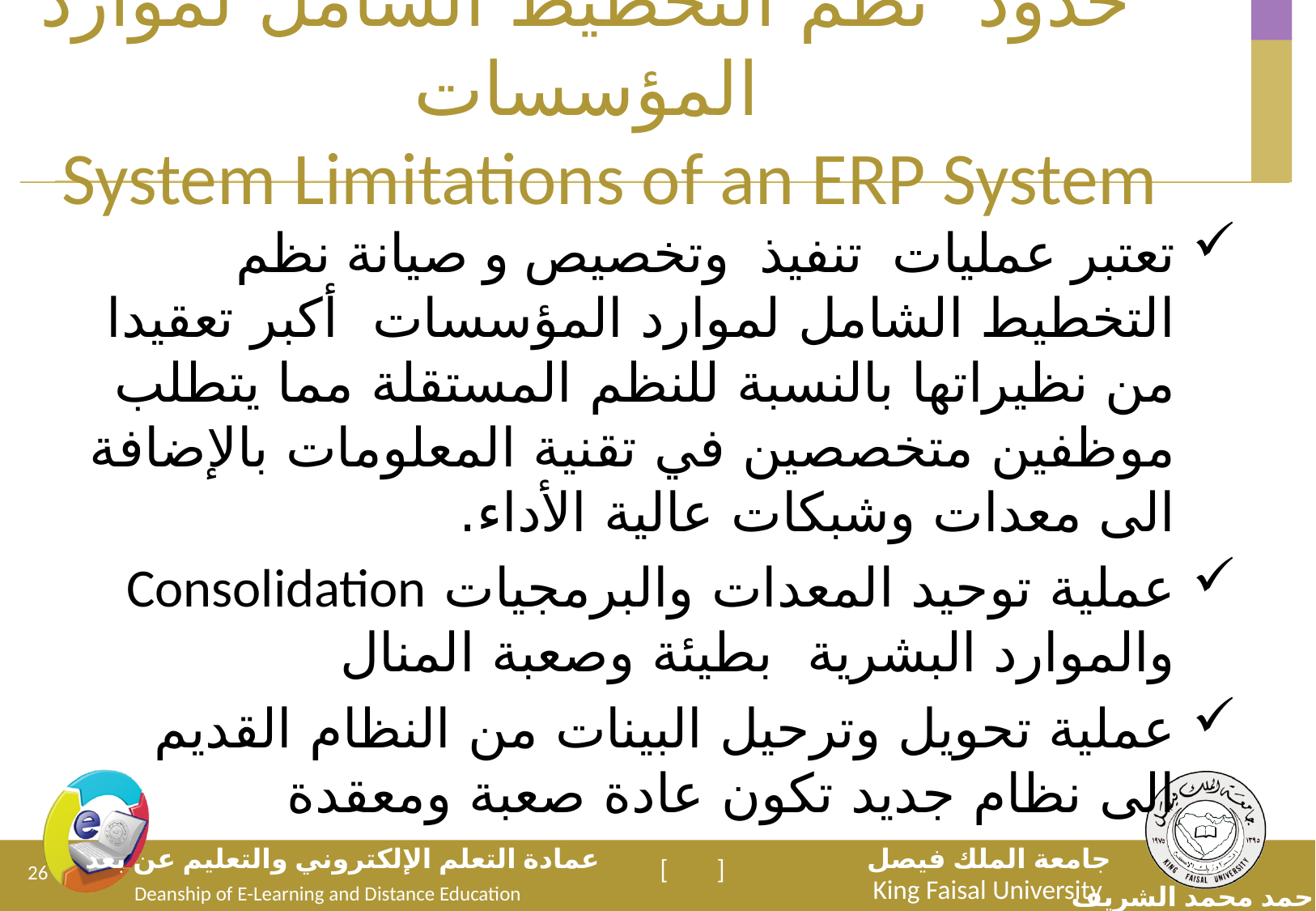

# حدود  نظم التخطيط الشامل لموارد المؤسسات System Limitations of an ERP System
تعتبر عمليات  تنفيذ  وتخصيص و صيانة نظم التخطيط الشامل لموارد المؤسسات  أكبر تعقيدا من نظيراتها بالنسبة للنظم المستقلة مما يتطلب موظفين متخصصين في تقنية المعلومات بالإضافة الى معدات وشبكات عالية الأداء.
عملية توحيد المعدات والبرمجيات Consolidation   والموارد البشرية  بطيئة وصعبة المنال
عملية تحويل وترحيل البينات من النظام القديم الى نظام جديد تكون عادة صعبة ومعقدة
26